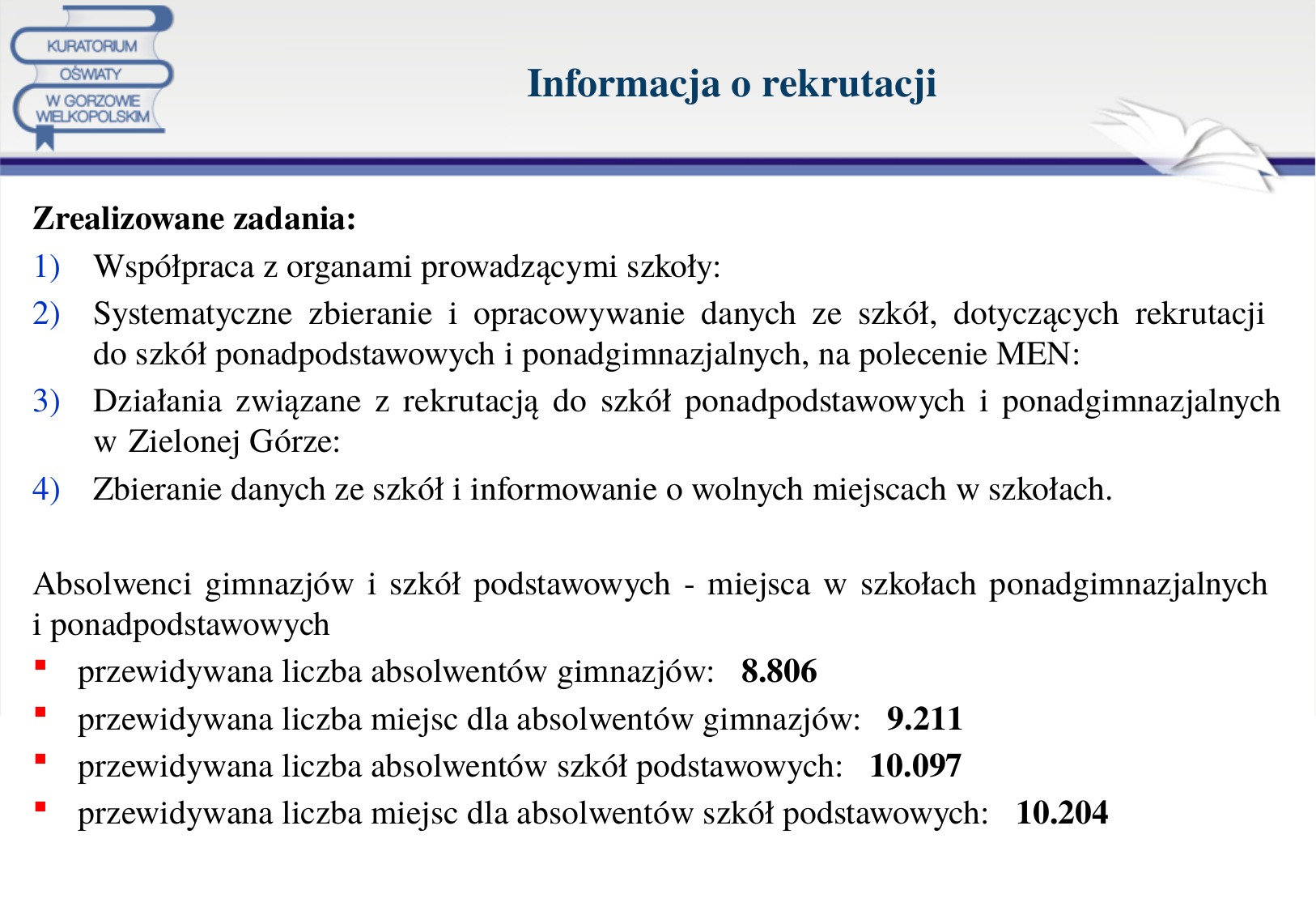

# Informacja o rekrutacji
Zrealizowane zadania:
Współpraca z organami prowadzącymi szkoły:
Systematyczne zbieranie i opracowywanie danych ze szkół, dotyczących rekrutacji
do szkół ponadpodstawowych i ponadgimnazjalnych, na polecenie MEN:
Działania związane z rekrutacją do szkół ponadpodstawowych i ponadgimnazjalnych w Zielonej Górze:
Zbieranie danych ze szkół i informowanie o wolnych miejscach w szkołach.

Absolwenci gimnazjów i szkół podstawowych - miejsca w szkołach ponadgimnazjalnych
i ponadpodstawowych
przewidywana liczba absolwentów gimnazjów:   8.806
przewidywana liczba miejsc dla absolwentów gimnazjów:   9.211
przewidywana liczba absolwentów szkół podstawowych:   10.097
przewidywana liczba miejsc dla absolwentów szkół podstawowych:   10.204